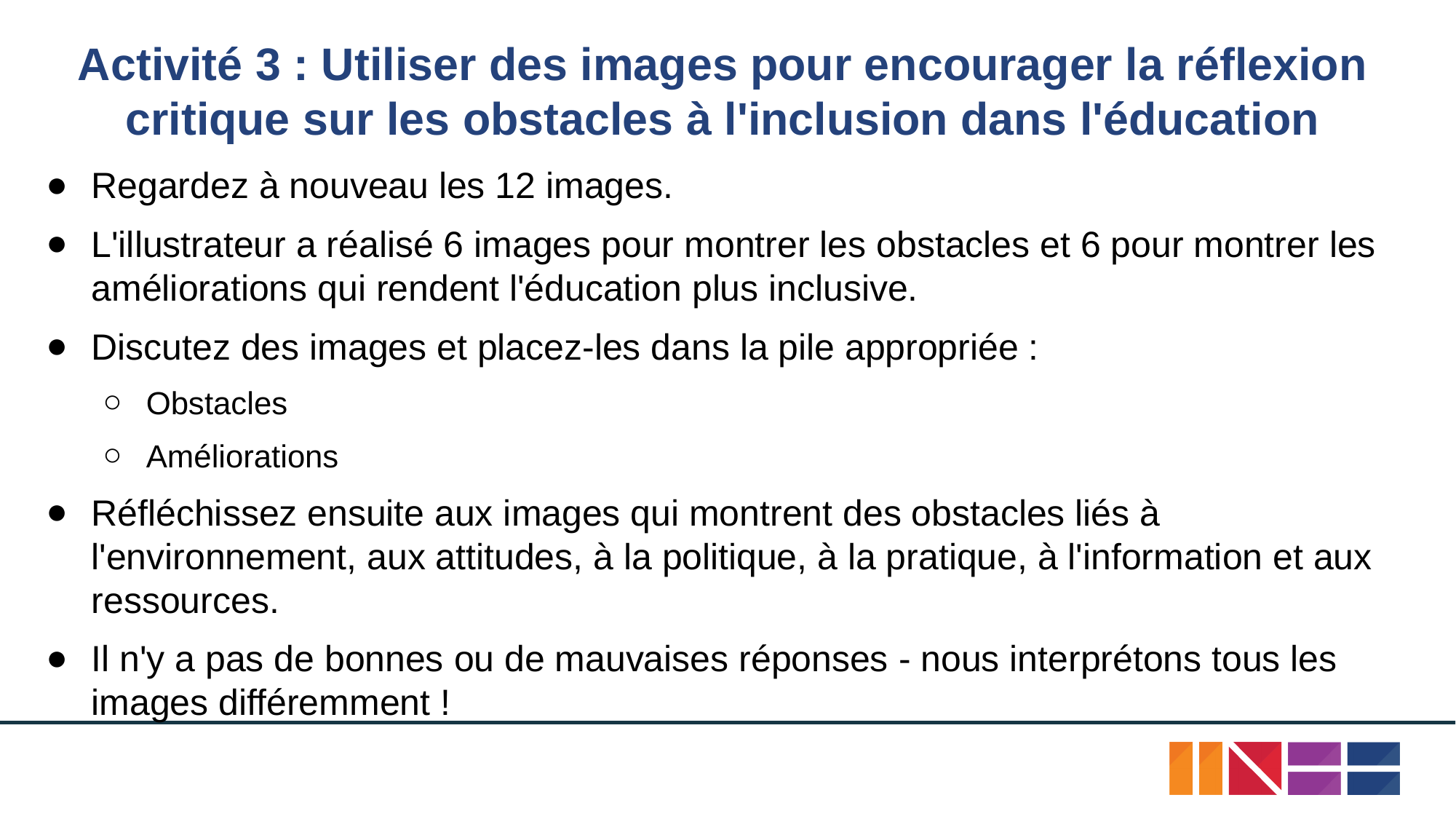

# Activité 3 : Utiliser des images pour encourager la réflexion critique sur les obstacles à l'inclusion dans l'éducation
Regardez à nouveau les 12 images.
L'illustrateur a réalisé 6 images pour montrer les obstacles et 6 pour montrer les améliorations qui rendent l'éducation plus inclusive.
Discutez des images et placez-les dans la pile appropriée :
Obstacles
Améliorations
Réfléchissez ensuite aux images qui montrent des obstacles liés à l'environnement, aux attitudes, à la politique, à la pratique, à l'information et aux ressources.
Il n'y a pas de bonnes ou de mauvaises réponses - nous interprétons tous les images différemment !